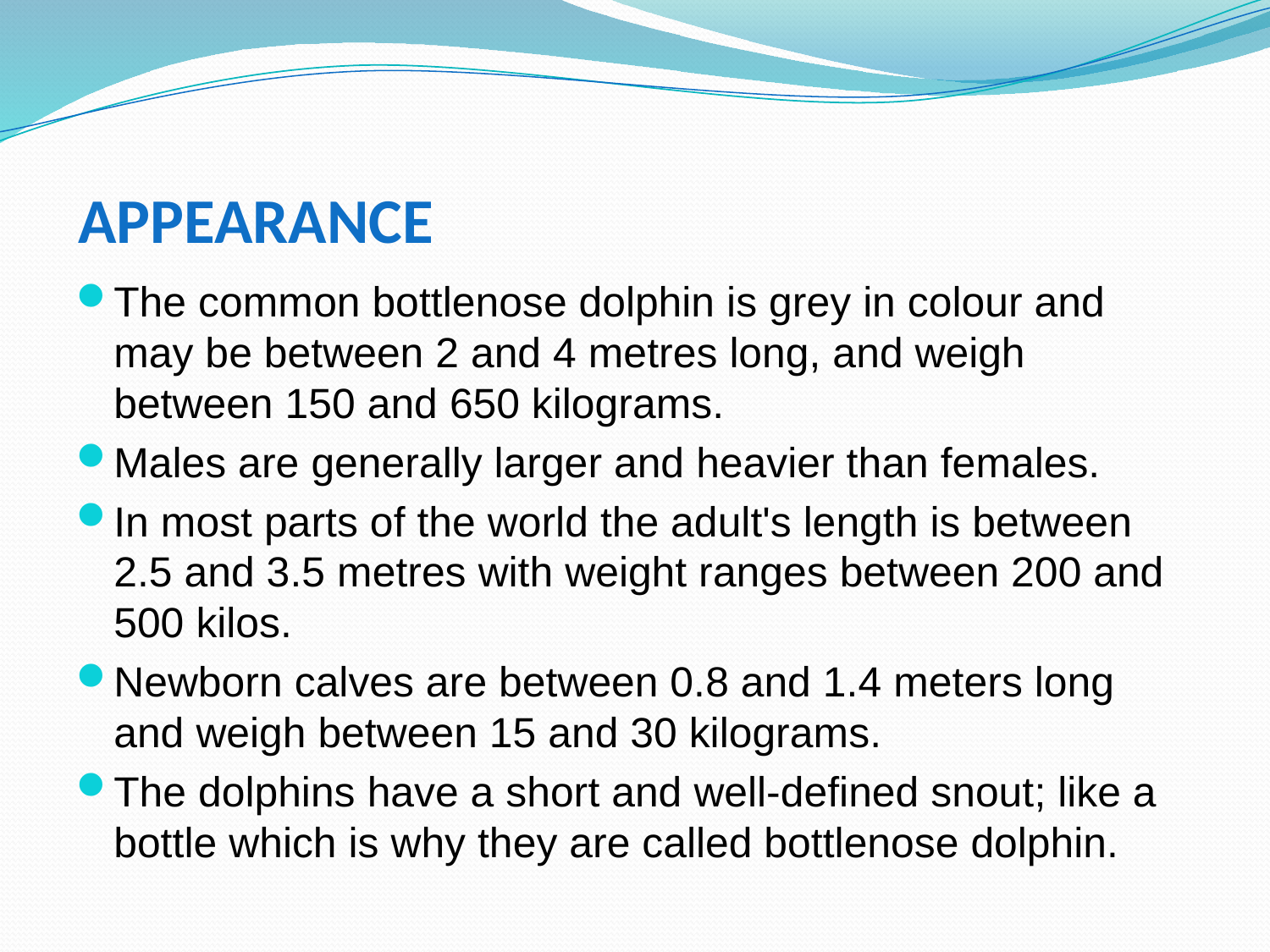

# Appearance
The common bottlenose dolphin is grey in colour and may be between 2 and 4 metres long, and weigh between 150 and 650 kilograms.
Males are generally larger and heavier than females.
In most parts of the world the adult's length is between 2.5 and 3.5 metres with weight ranges between 200 and 500 kilos.
Newborn calves are between 0.8 and 1.4 meters long and weigh between 15 and 30 kilograms.
The dolphins have a short and well-defined snout; like a bottle which is why they are called bottlenose dolphin.